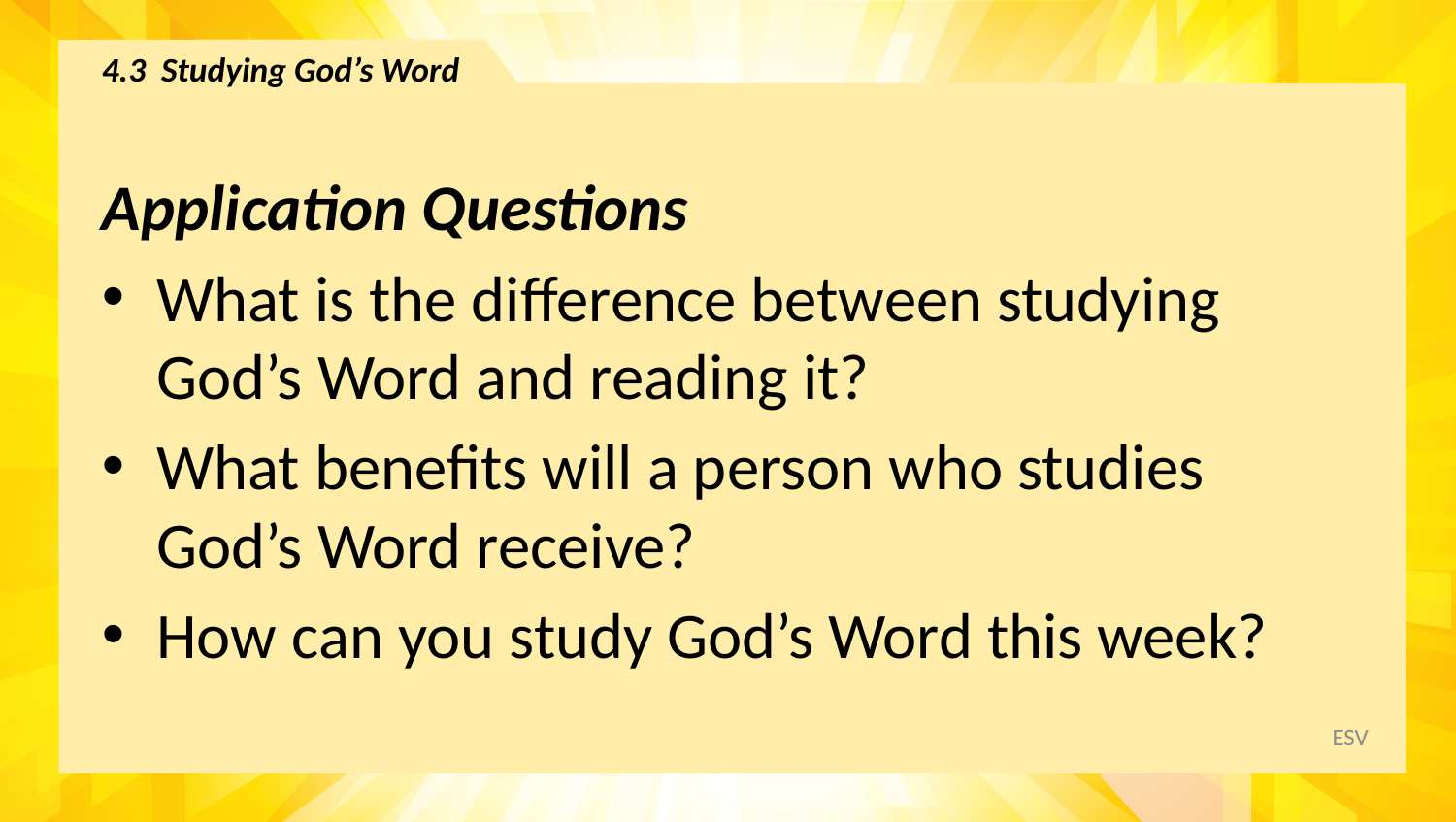

# 4.3  Studying God’s Word
Application Questions
What is the difference between studying God’s Word and reading it?
What benefits will a person who studies God’s Word receive?
How can you study God’s Word this week?
ESV